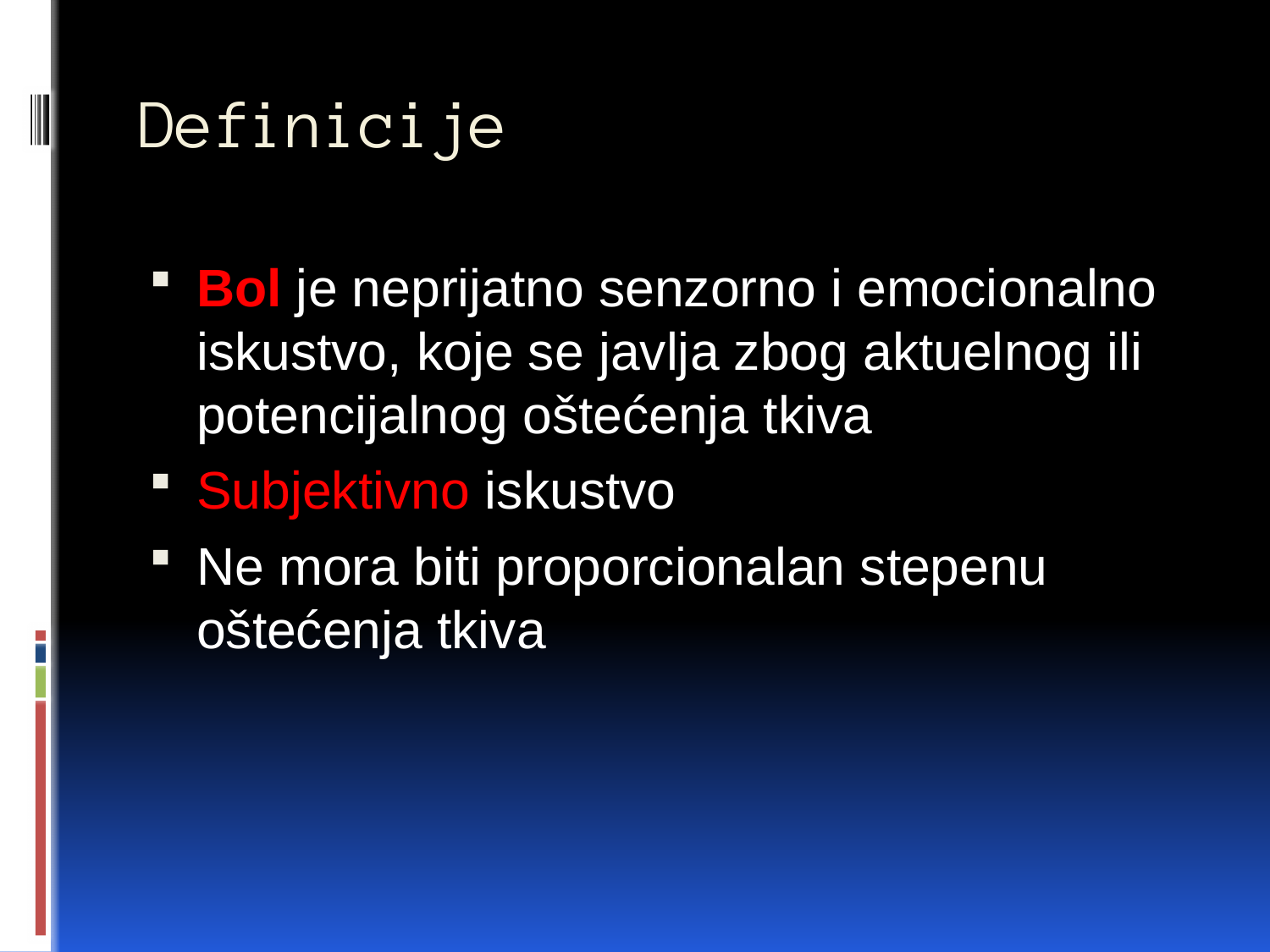

# Definicije
Bol je neprijatno senzorno i emocionalno iskustvo, koje se javlja zbog aktuelnog ili potencijalnog oštećenja tkiva
Subjektivno iskustvo
Ne mora biti proporcionalan stepenu oštećenja tkiva